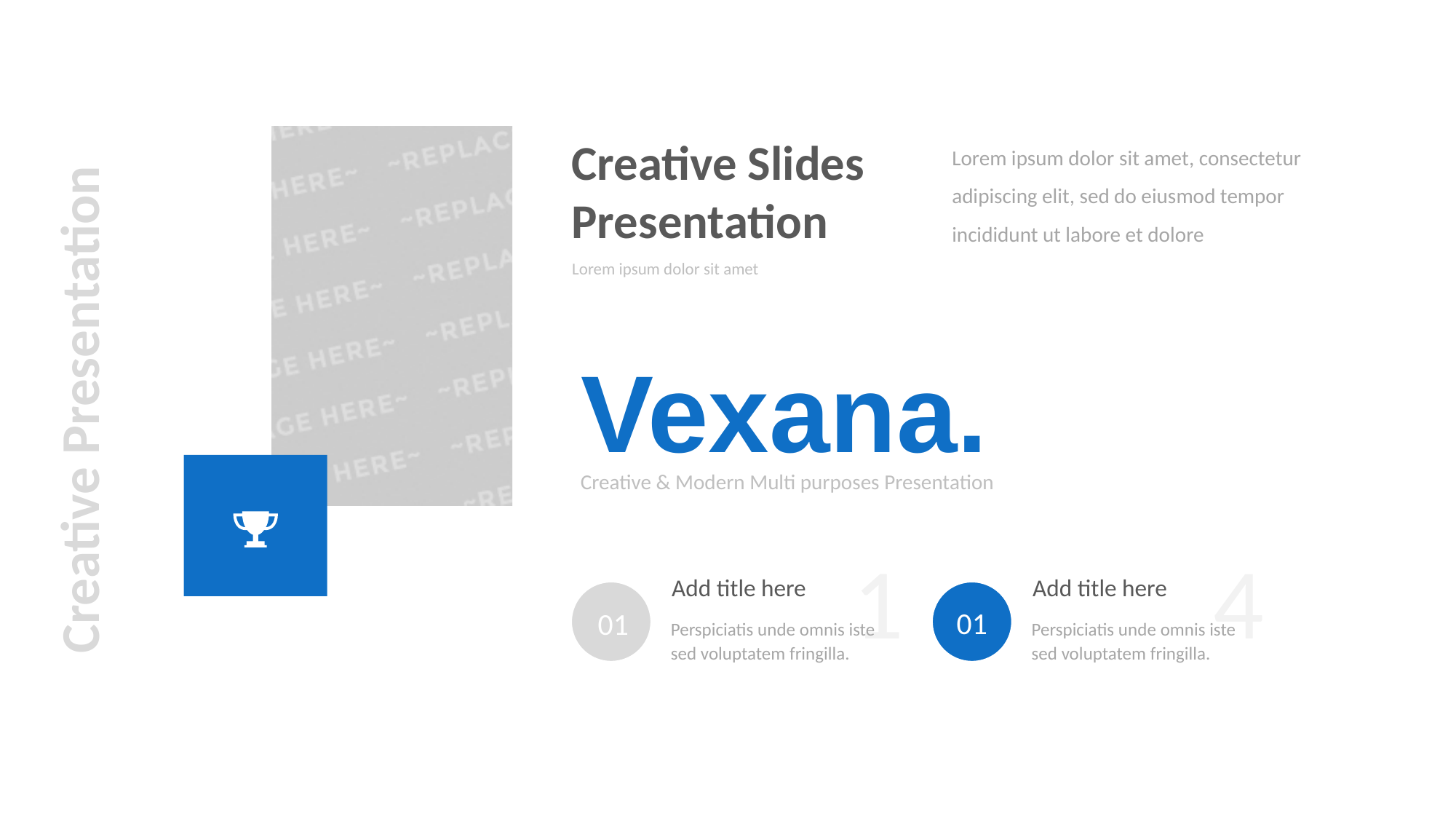

Lorem ipsum dolor sit amet, consectetur adipiscing elit, sed do eiusmod tempor incididunt ut labore et dolore
Creative Slides Presentation
Lorem ipsum dolor sit amet
Vexana.
Creative Presentation

Creative & Modern Multi purposes Presentation

1
4
Add title here
Add title here

01
01
Perspiciatis unde omnis iste sed voluptatem fringilla.
Perspiciatis unde omnis iste sed voluptatem fringilla.